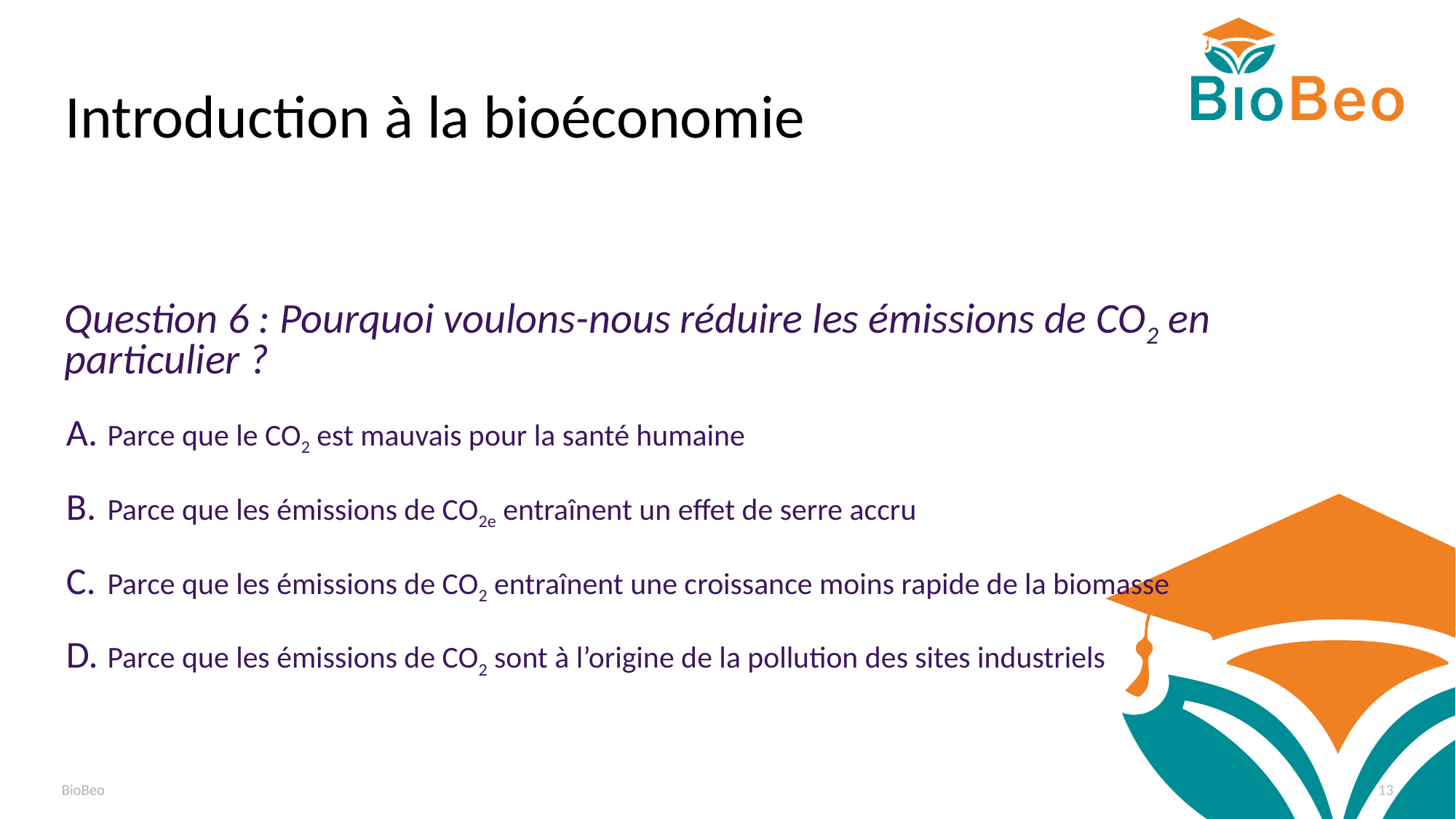

# Introduction à la bioéconomie
Question 6 : Pourquoi voulons-nous réduire les émissions de CO2 en
particulier ?
Parce que le CO2 est mauvais pour la santé humaine
Parce que les émissions de CO2e entraînent un effet de serre accru
Parce que les émissions de CO2 entraînent une croissance moins rapide de la biomasse
Parce que les émissions de CO2 sont à l’origine de la pollution des sites industriels
BioBeo
13